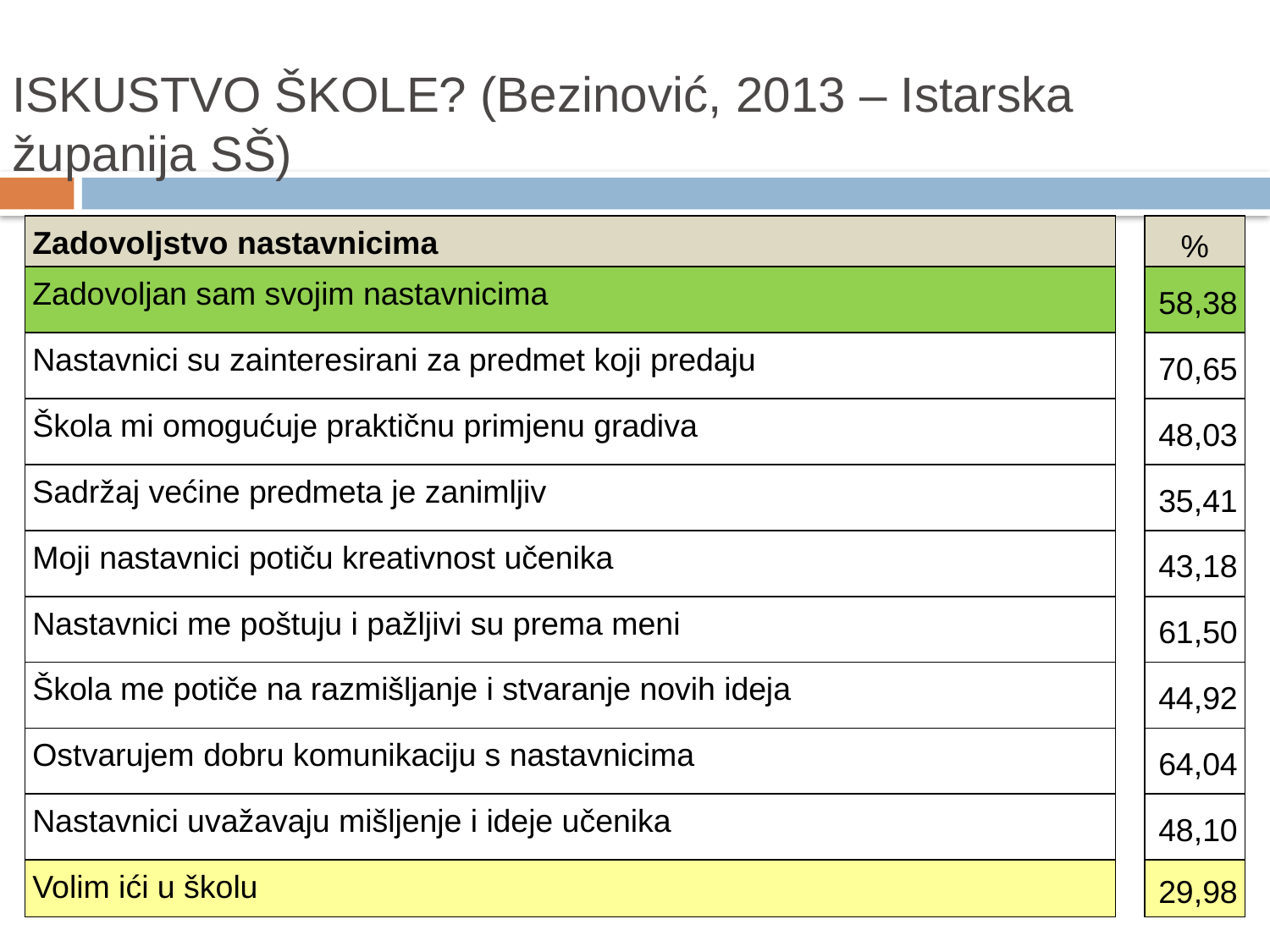

ISKUSTVO ŠKOLE? (Bezinović, 2013 – Istarska županija SŠ)
| Zadovoljstvo nastavnicima |  | % |
| --- | --- | --- |
| Zadovoljan sam svojim nastavnicima |  | 58,38 |
| Nastavnici su zainteresirani za predmet koji predaju |  | 70,65 |
| Škola mi omogućuje praktičnu primjenu gradiva |  | 48,03 |
| Sadržaj većine predmeta je zanimljiv |  | 35,41 |
| Moji nastavnici potiču kreativnost učenika |  | 43,18 |
| Nastavnici me poštuju i pažljivi su prema meni |  | 61,50 |
| Škola me potiče na razmišljanje i stvaranje novih ideja |  | 44,92 |
| Ostvarujem dobru komunikaciju s nastavnicima |  | 64,04 |
| Nastavnici uvažavaju mišljenje i ideje učenika |  | 48,10 |
| Volim ići u školu |  | 29,98 |